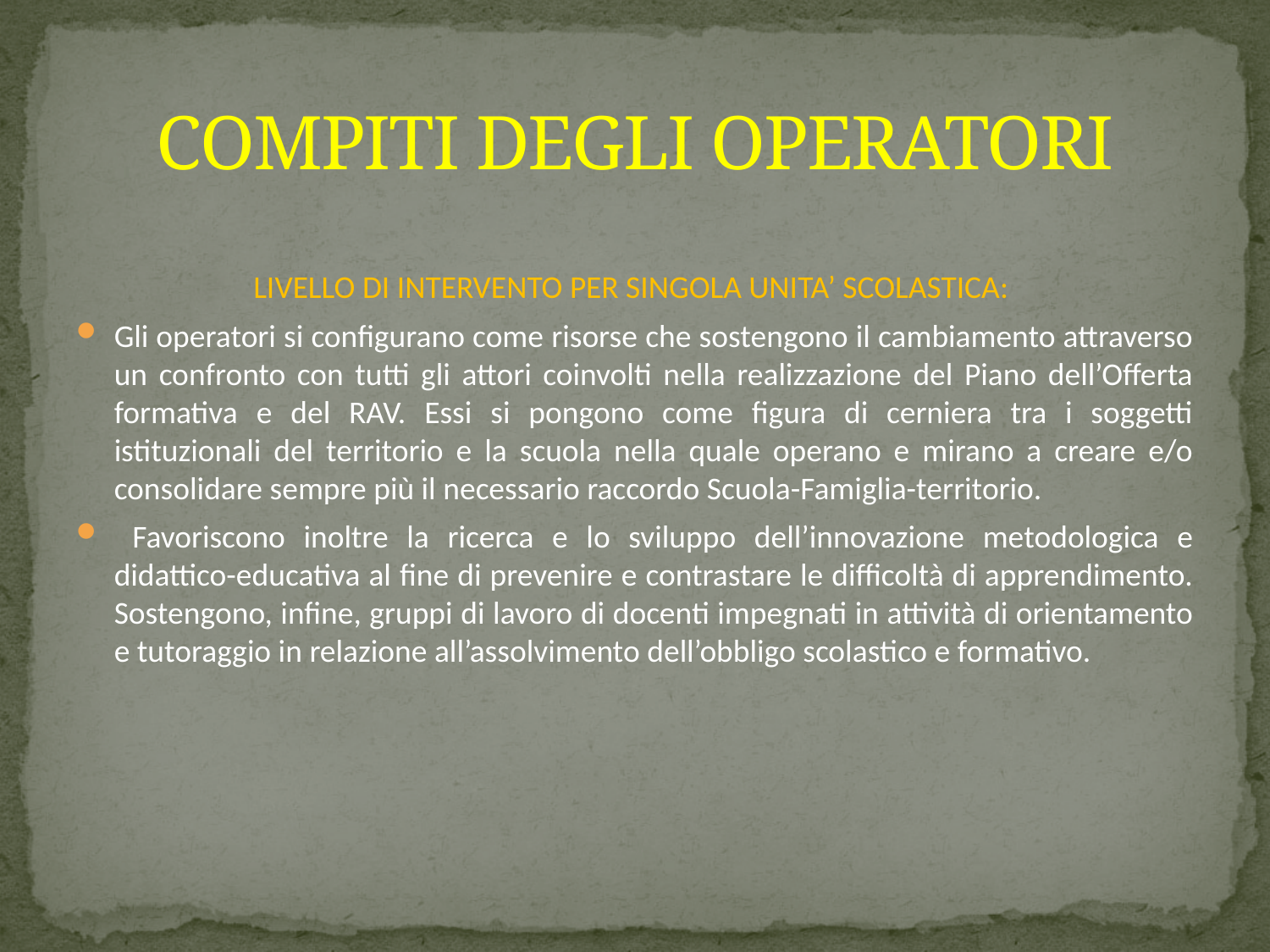

# COMPITI DEGLI OPERATORI

LIVELLO DI INTERVENTO PER SINGOLA UNITA’ SCOLASTICA:
Gli operatori si configurano come risorse che sostengono il cambiamento attraverso un confronto con tutti gli attori coinvolti nella realizzazione del Piano dell’Offerta formativa e del RAV. Essi si pongono come figura di cerniera tra i soggetti istituzionali del territorio e la scuola nella quale operano e mirano a creare e/o consolidare sempre più il necessario raccordo Scuola-Famiglia-territorio.
 Favoriscono inoltre la ricerca e lo sviluppo dell’innovazione metodologica e didattico-educativa al fine di prevenire e contrastare le difficoltà di apprendimento. Sostengono, infine, gruppi di lavoro di docenti impegnati in attività di orientamento e tutoraggio in relazione all’assolvimento dell’obbligo scolastico e formativo.